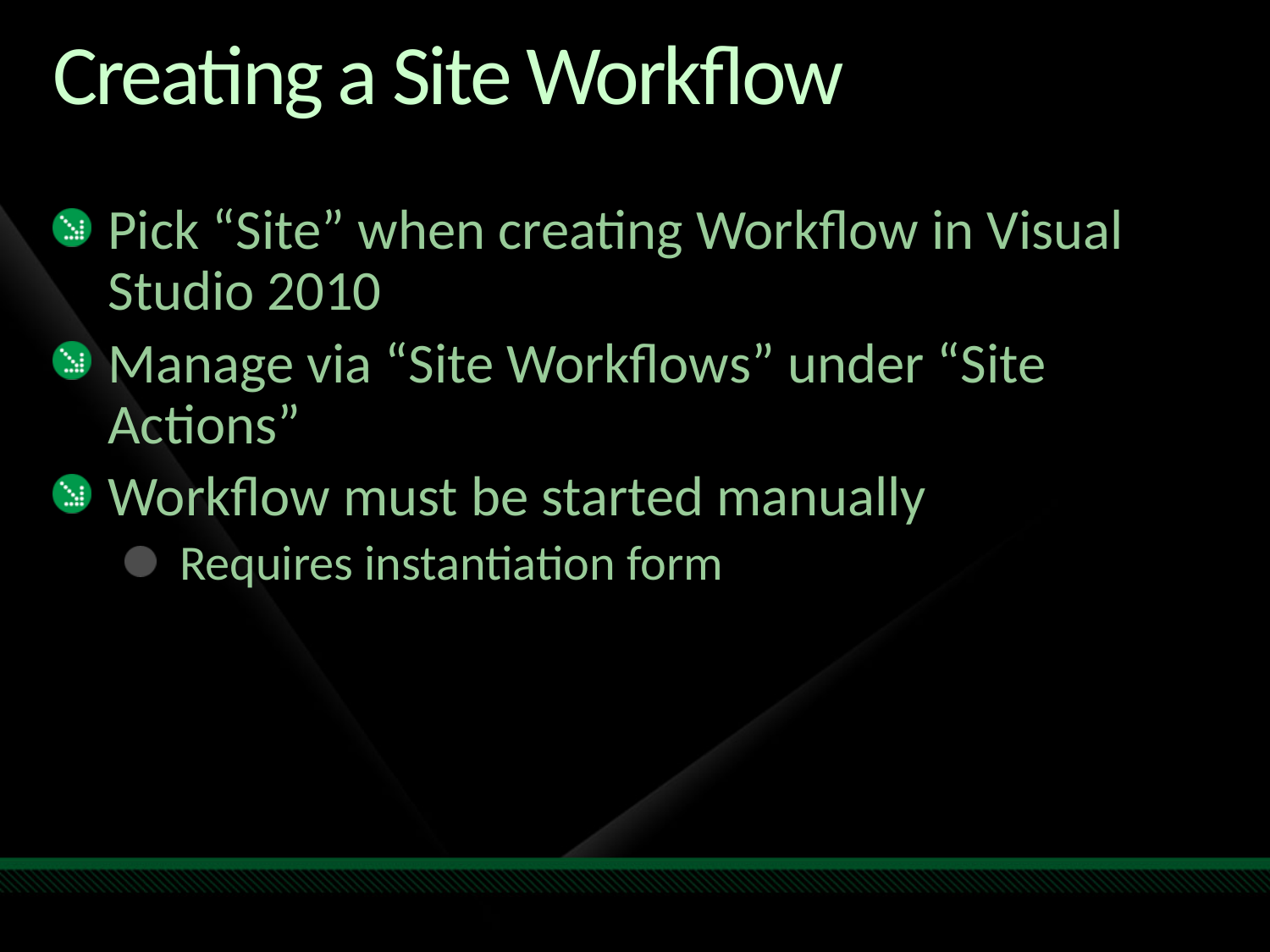

# Creating a Site Workflow
Pick “Site” when creating Workflow in Visual Studio 2010
Manage via “Site Workflows” under “Site Actions”
Workflow must be started manually
Requires instantiation form